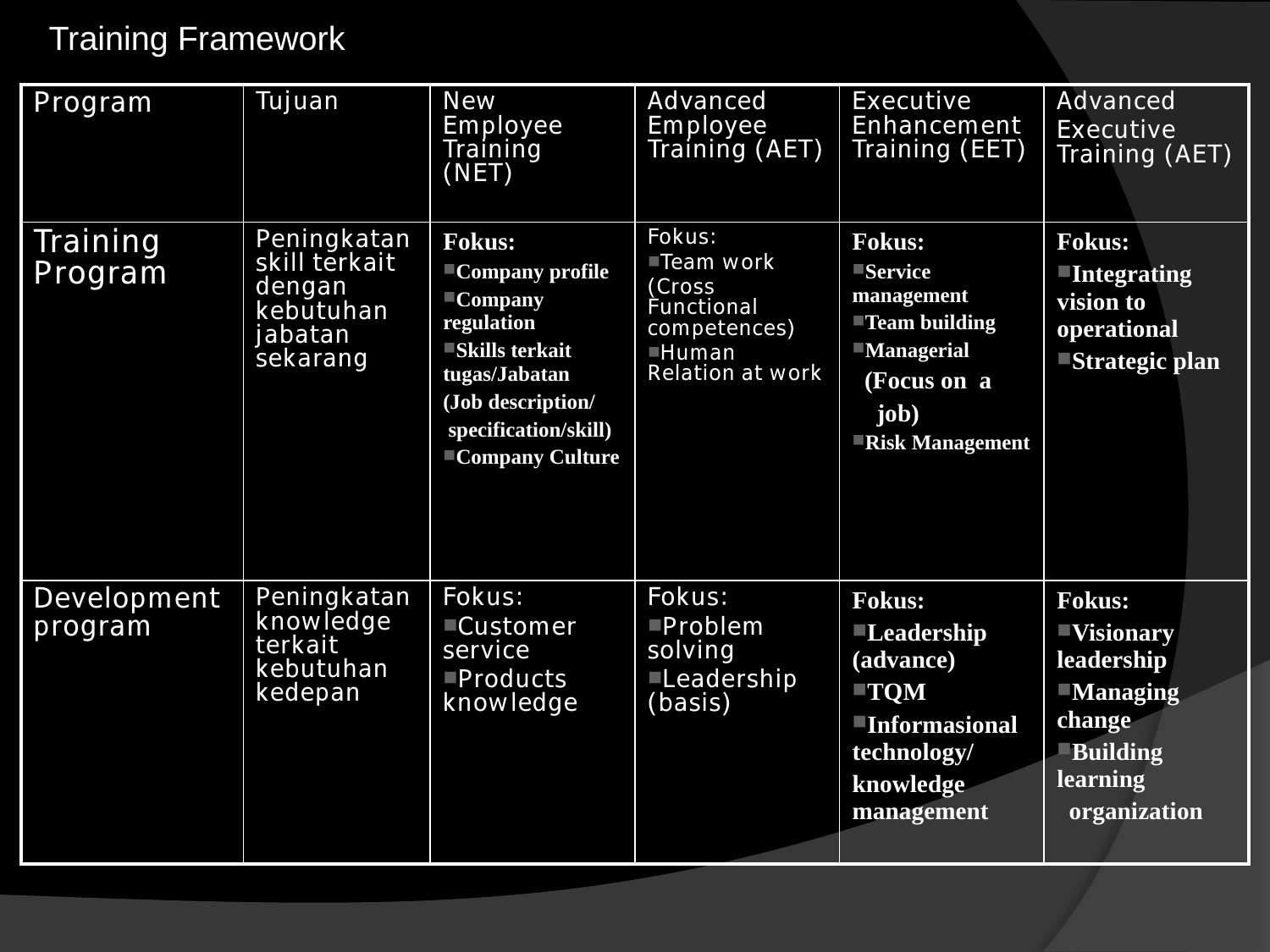

# Training Framework
| Program | Tujuan | New Employee Training (NET) | Advanced Employee Training (AET) | Executive Enhancement Training (EET) | Advanced Executive Training (AET) |
| --- | --- | --- | --- | --- | --- |
| Training Program | Peningkatan skill terkait dengan kebutuhan jabatan sekarang | Fokus: Company profile Company regulation Skills terkait tugas/Jabatan (Job description/ specification/skill) Company Culture | Fokus: Team work (Cross Functional competences) Human Relation at work | Fokus: Service management Team building Managerial (Focus on a job) Risk Management | Fokus: Integrating vision to operational Strategic plan |
| Development program | Peningkatan knowledge terkait kebutuhan kedepan | Fokus: Customer service Products knowledge | Fokus: Problem solving Leadership (basis) | Fokus: Leadership (advance) TQM Informasional technology/ knowledge management | Fokus: Visionary leadership Managing change Building learning organization |